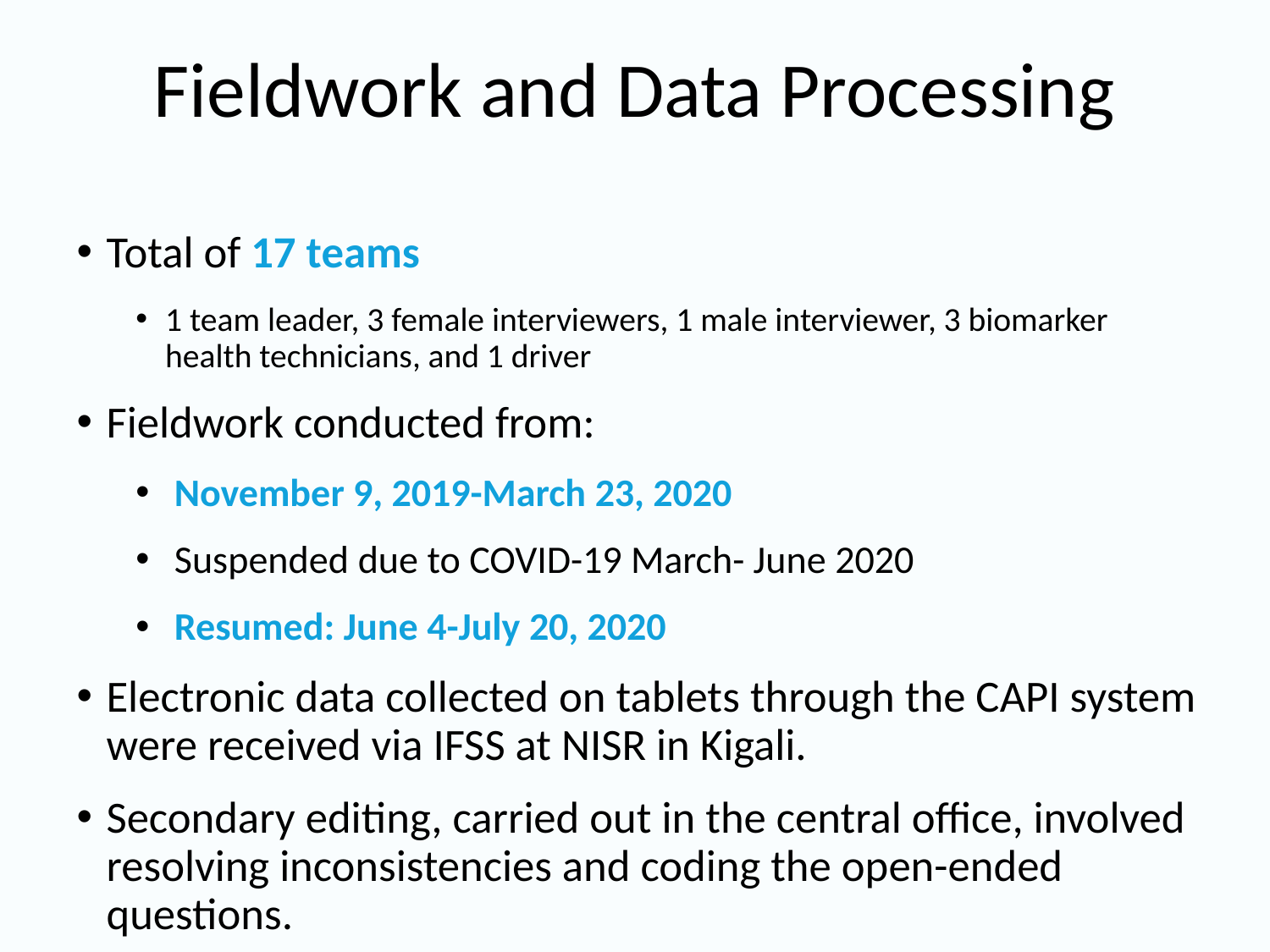

# Fieldwork and Data Processing
Total of 17 teams
1 team leader, 3 female interviewers, 1 male interviewer, 3 biomarker health technicians, and 1 driver
Fieldwork conducted from:
 November 9, 2019-March 23, 2020
 Suspended due to COVID-19 March- June 2020
 Resumed: June 4-July 20, 2020
Electronic data collected on tablets through the CAPI system were received via IFSS at NISR in Kigali.
Secondary editing, carried out in the central office, involved resolving inconsistencies and coding the open-ended questions.